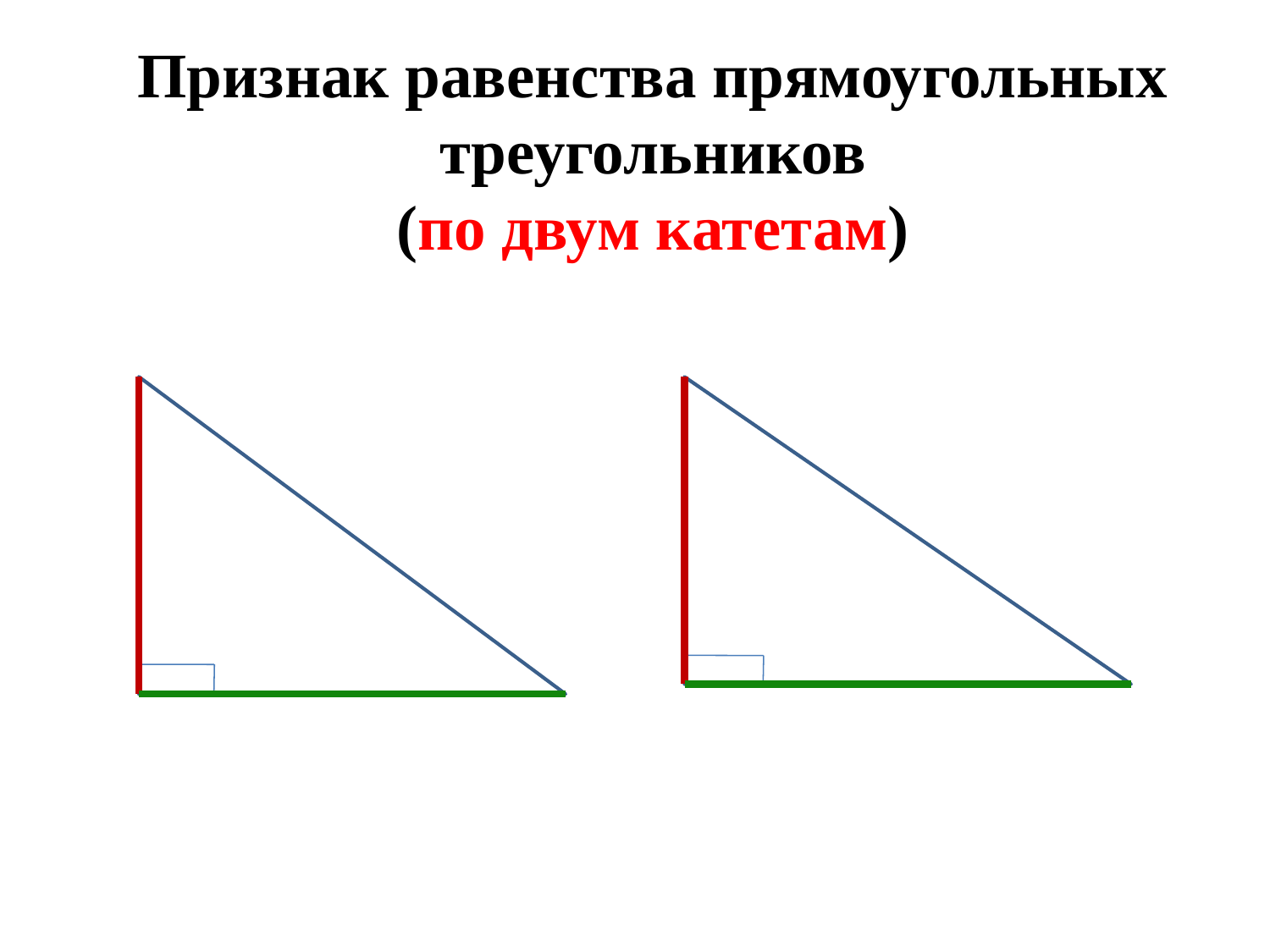

# Признак равенства прямоугольных треугольников (по двум катетам)